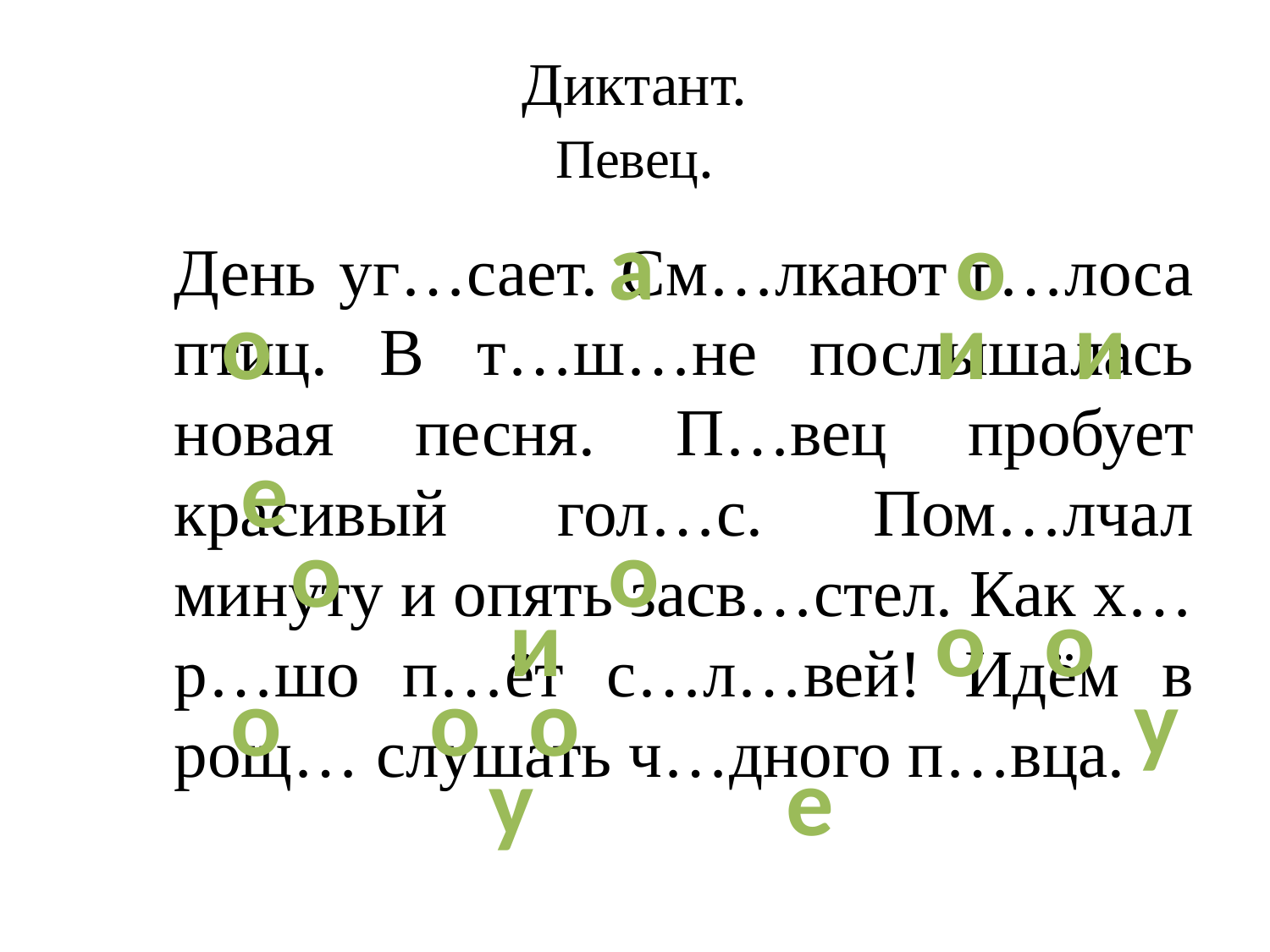

# Диктант. Певец.
а
о
			День уг…сает. См…лкают г…лоса птиц. В т…ш…не послышалась новая песня. П…вец пробует красивый гол…с. Пом…лчал минуту и опять засв…стел. Как х…р…шо п…ёт с…л…вей! Идём в рощ… слушать ч…дного п…вца.
о
и
и
е
о
о
и
о
о
о
о
о
у
у
е